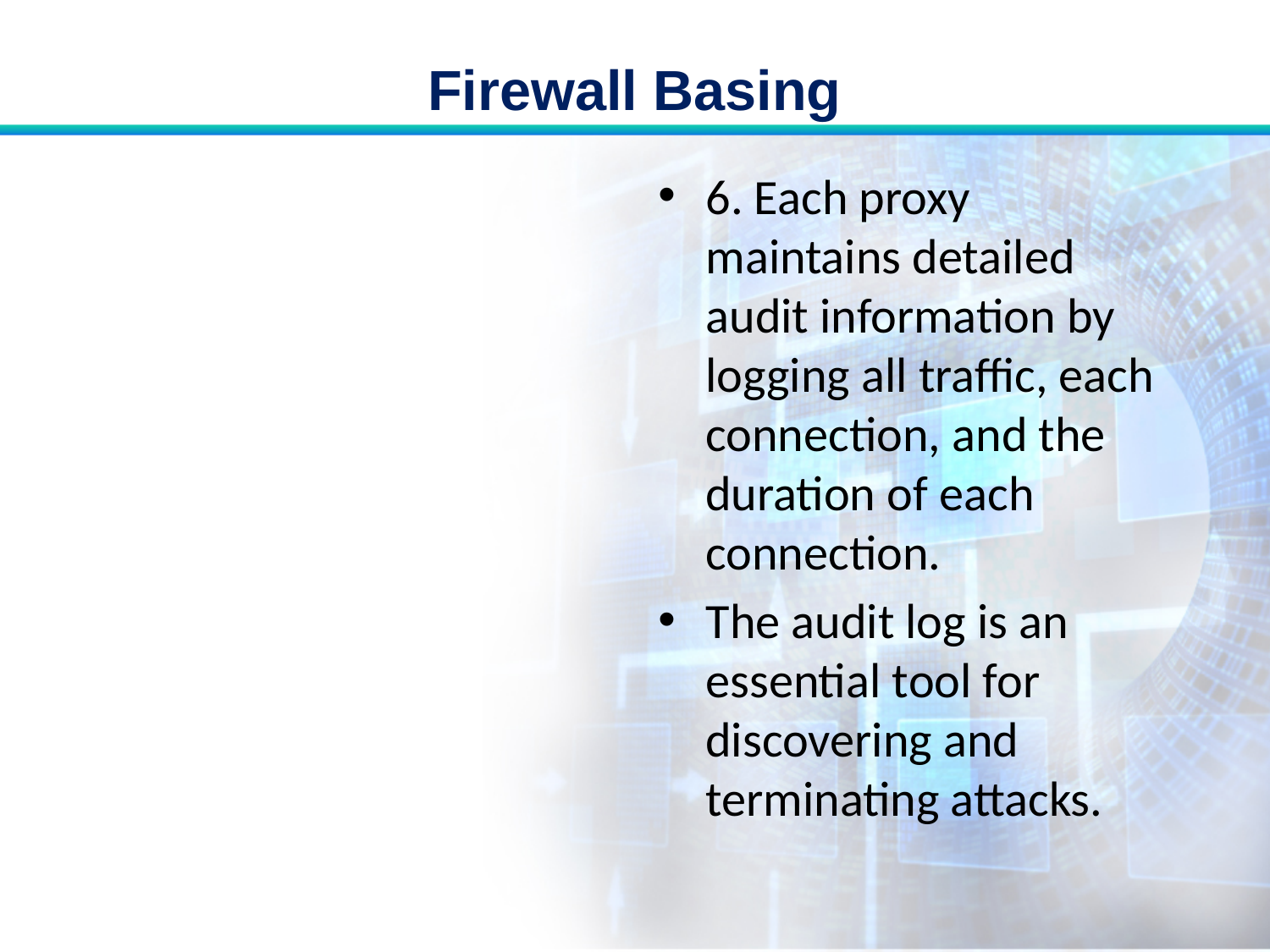

# Firewall Basing
6. Each proxy maintains detailed audit information by logging all traffic, each connection, and the duration of each connection.
The audit log is an essential tool for discovering and terminating attacks.